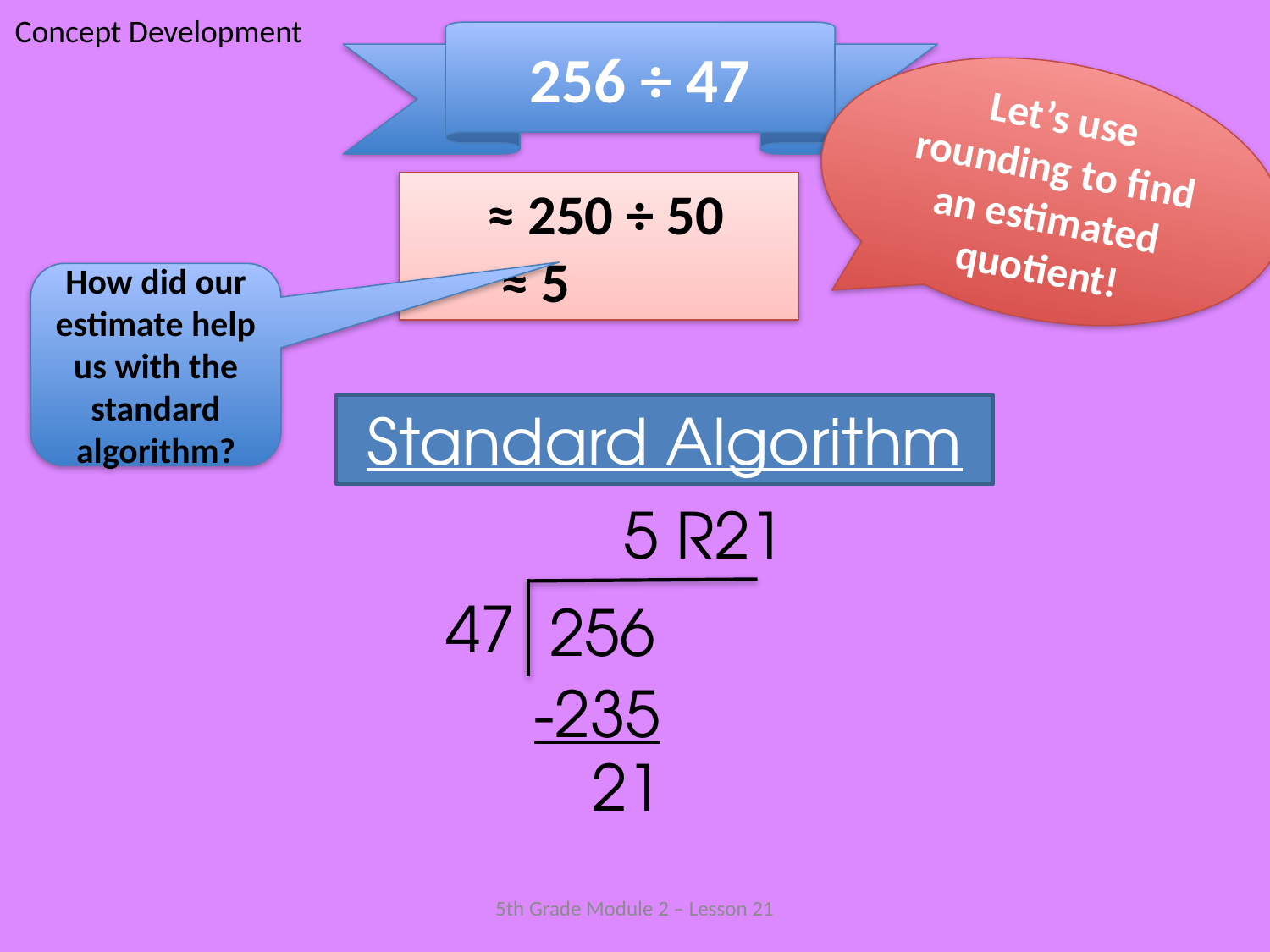

Concept Development
256 ÷ 47
Let’s use rounding to find an estimated quotient!
 ≈ 250 ÷ 50
≈ 5
How did our estimate help us with the standard algorithm?
Standard Algorithm
 5 R21
47
256
  -235
21
5th Grade Module 2 – Lesson 21